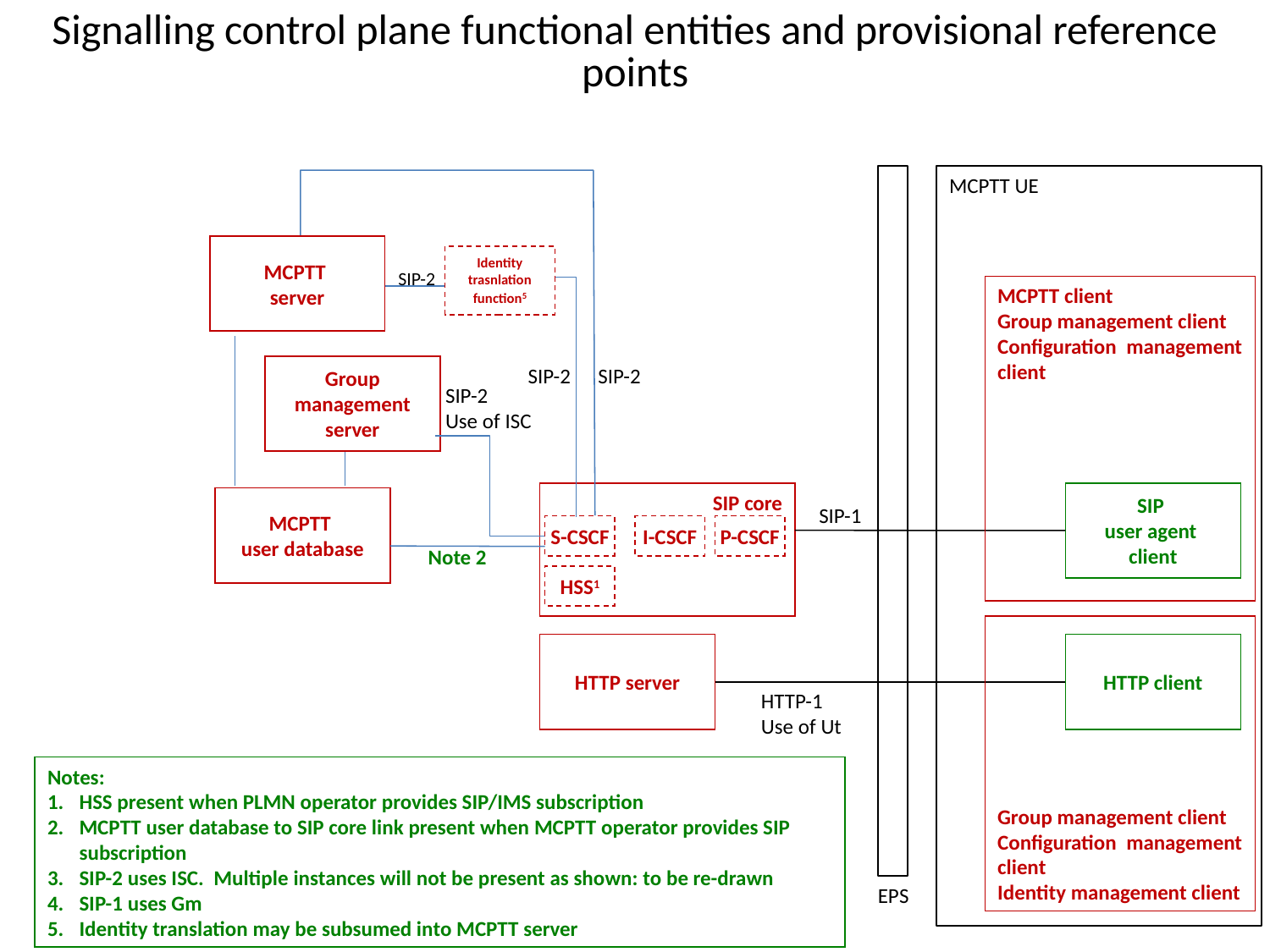

Signalling control plane functional entities and provisional reference points

MCPTT UE

MCPTT
server
Identity trasnlation function5
SIP-2
MCPTT client
Group management client
Configuration  management
client

Group
management
server
SIP-2
SIP-2
SIP-2
Use of ISC
SIP core
SIP
user agent
client
MCPTT
user database
SIP-1
S-CSCF
I-CSCF
P-CSCF
Note 2
HSS1
Group management client
Configuration  management
client
Identity management client
HTTP server
HTTP client
HTTP-1
Use of Ut
Notes:
HSS present when PLMN operator provides SIP/IMS subscription
MCPTT user database to SIP core link present when MCPTT operator provides SIP subscription
SIP-2 uses ISC.  Multiple instances will not be present as shown: to be re-drawn
SIP-1 uses Gm
Identity translation may be subsumed into MCPTT server
EPS